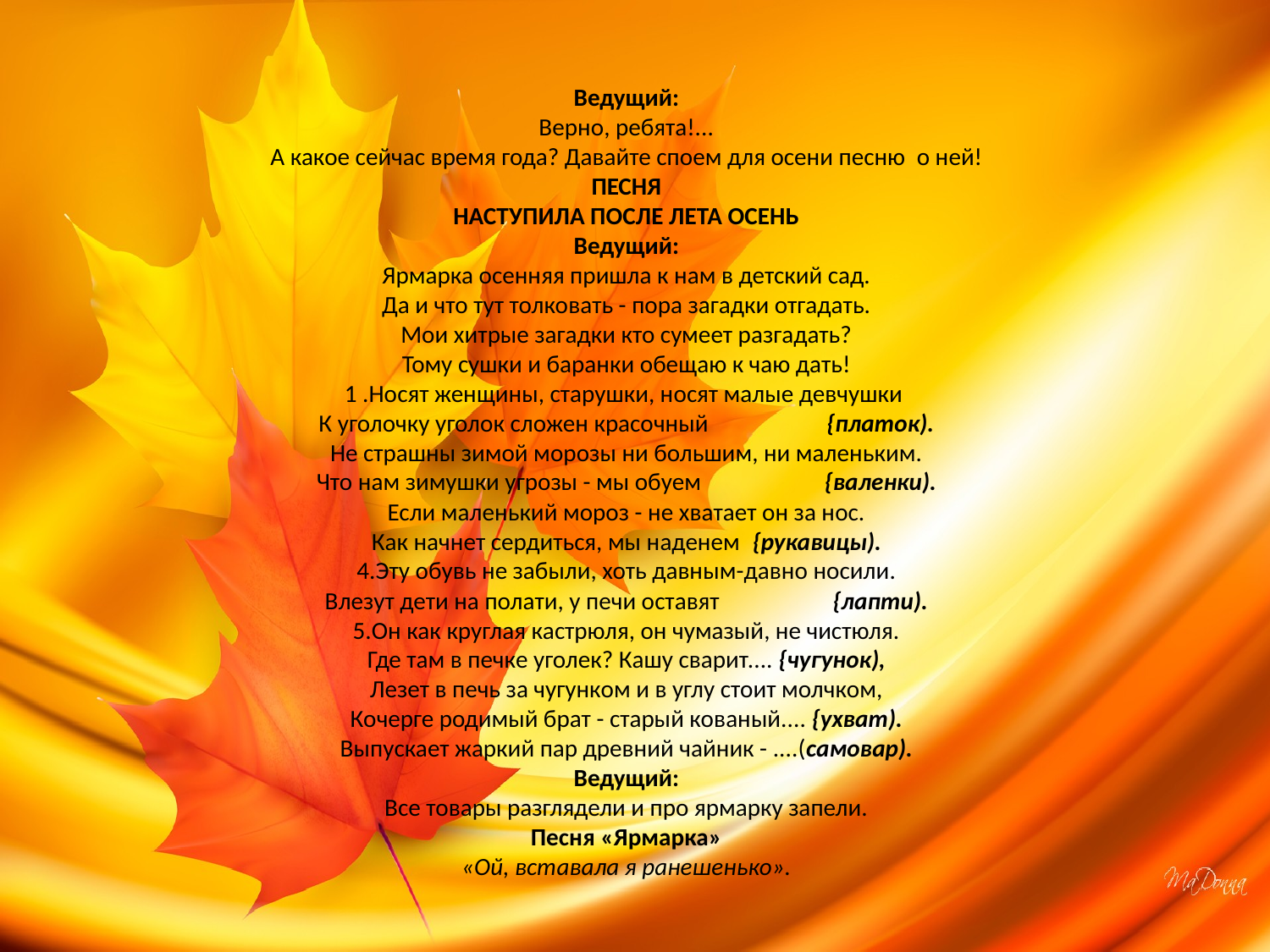

# Ведущий: Верно, ребята!... А какое сейчас время года? Давайте споем для осени песню  о ней! ПЕСНЯ НАСТУПИЛА ПОСЛЕ ЛЕТА ОСЕНЬ Ведущий: Ярмарка осенняя пришла к нам в детский сад. Да и что тут толковать - пора загадки отгадать. Мои хитрые загадки кто сумеет разгадать? Тому сушки и баранки обещаю к чаю дать! 1 .Носят женщины, старушки, носят малые девчушки К уголочку уголок сложен красочный	{платок). Не страшны зимой морозы ни большим, ни маленьким. Что нам зимушки угрозы - мы обуем	{валенки). Если маленький мороз - не хватает он за нос. Как начнет сердиться, мы наденем	{рукавицы). 4.Эту обувь не забыли, хоть давным-давно носили. Влезут дети на полати, у печи оставят	{лапти). 5.Он как круглая кастрюля, он чумазый, не чистюля. Где там в печке уголек? Кашу сварит.... {чугунок), Лезет в печь за чугунком и в углу стоит молчком, Кочерге родимый брат - старый кованый.... {ухват). Выпускает жаркий пар древний чайник - ....(самовар). Ведущий: Все товары разглядели и про ярмарку запели. Песня «Ярмарка» «Ой, вставала я ранешенько».